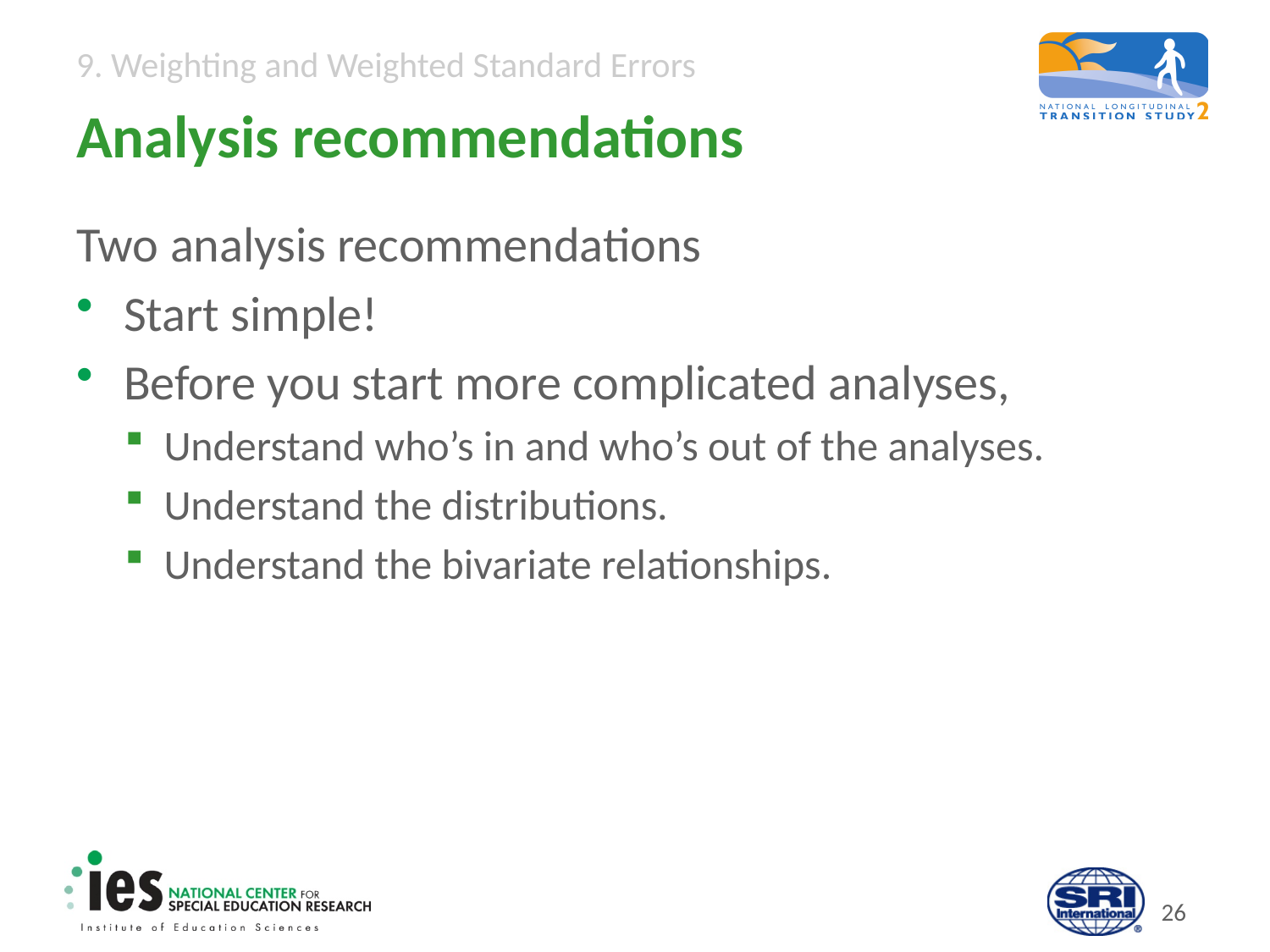

# Analysis recommendations
Two analysis recommendations
Start simple!
Before you start more complicated analyses,
Understand who’s in and who’s out of the analyses.
Understand the distributions.
Understand the bivariate relationships.
26